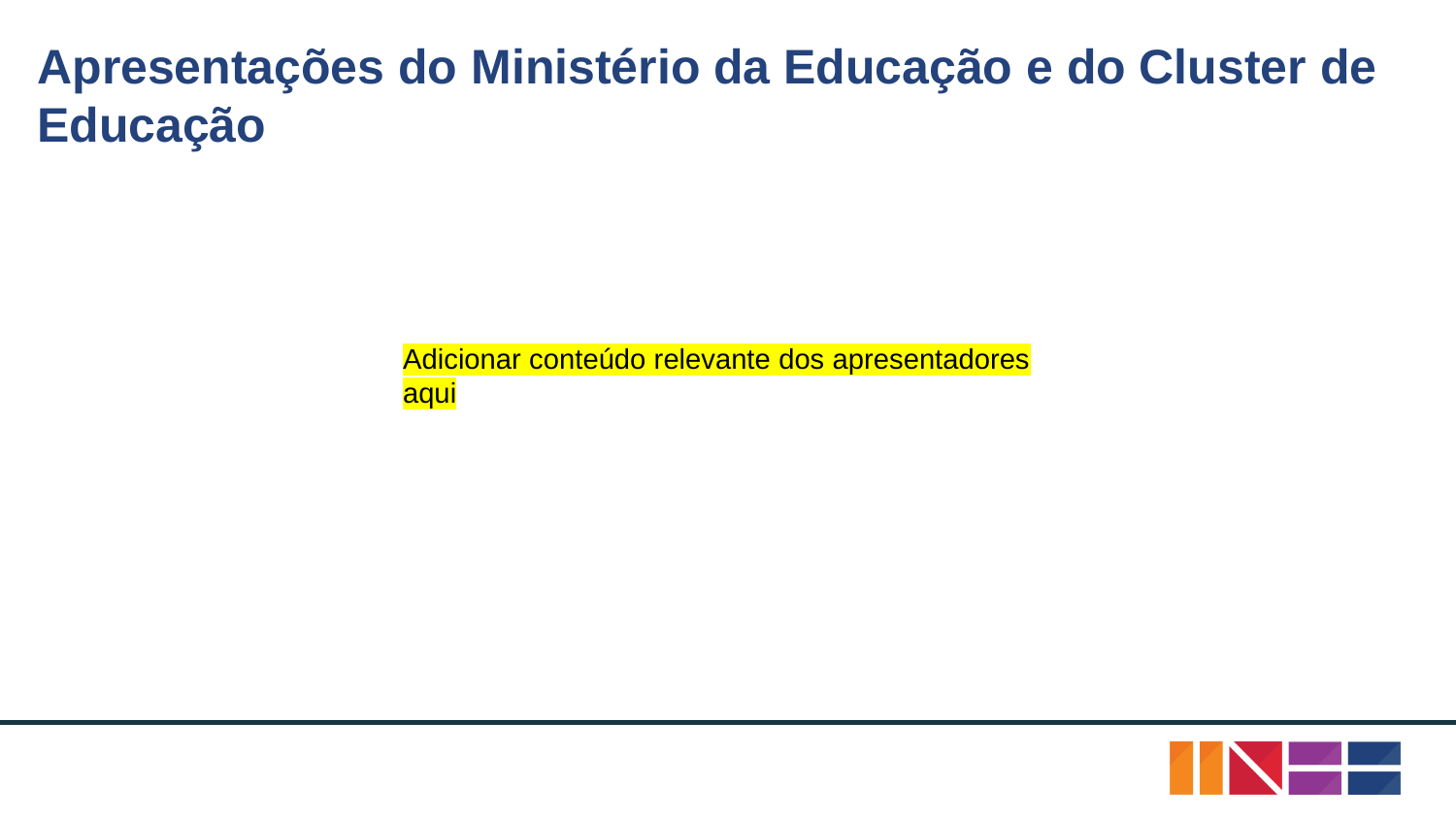

# Apresentações do Ministério da Educação e do Cluster de Educação

Adicionar conteúdo relevante dos apresentadores aqui